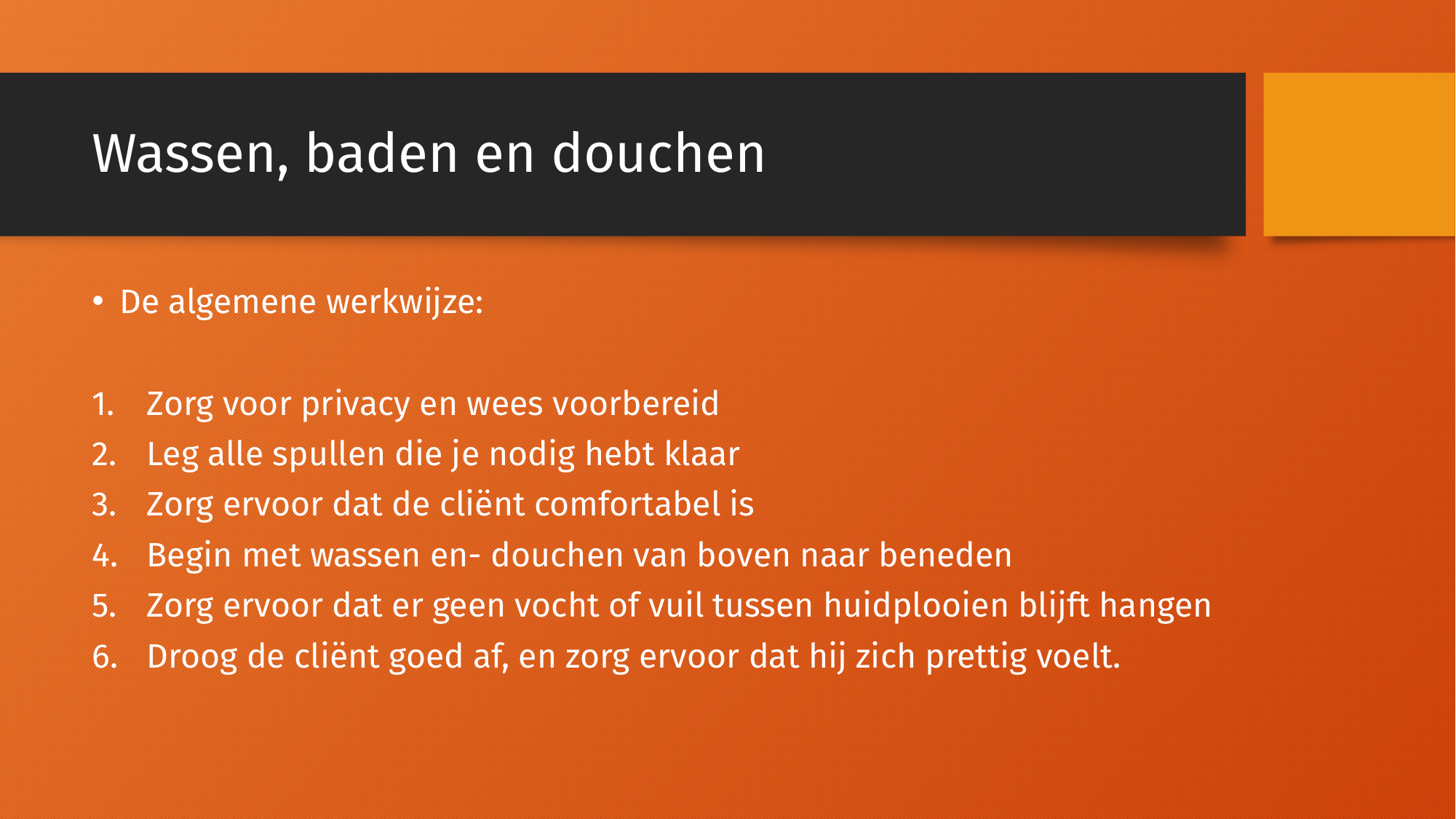

# Wassen, baden en douchen
De algemene werkwijze:

Zorg voor privacy en wees voorbereid
Leg alle spullen die je nodig hebt klaar
Zorg ervoor dat de cliënt comfortabel is
Begin met wassen en- douchen van boven naar beneden
Zorg ervoor dat er geen vocht of vuil tussen huidplooien blijft hangen
Droog de cliënt goed af, en zorg ervoor dat hij zich prettig voelt.